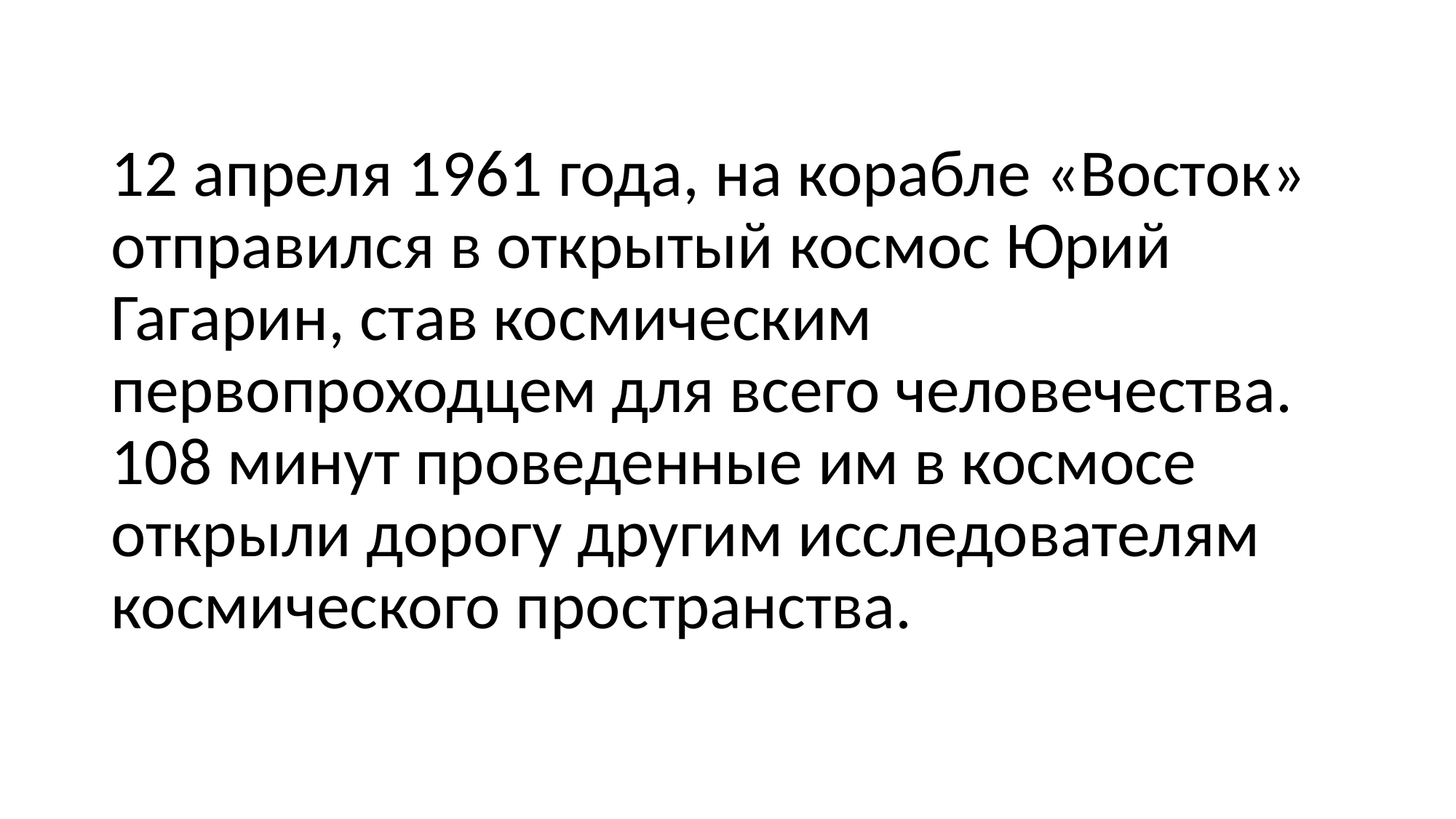

# 12 апреля 1961 года, на корабле «Восток» отправился в открытый космос Юрий Гагарин, став космическим первопроходцем для всего человечества. 108 минут проведенные им в космосе открыли дорогу другим исследователям космического пространства.